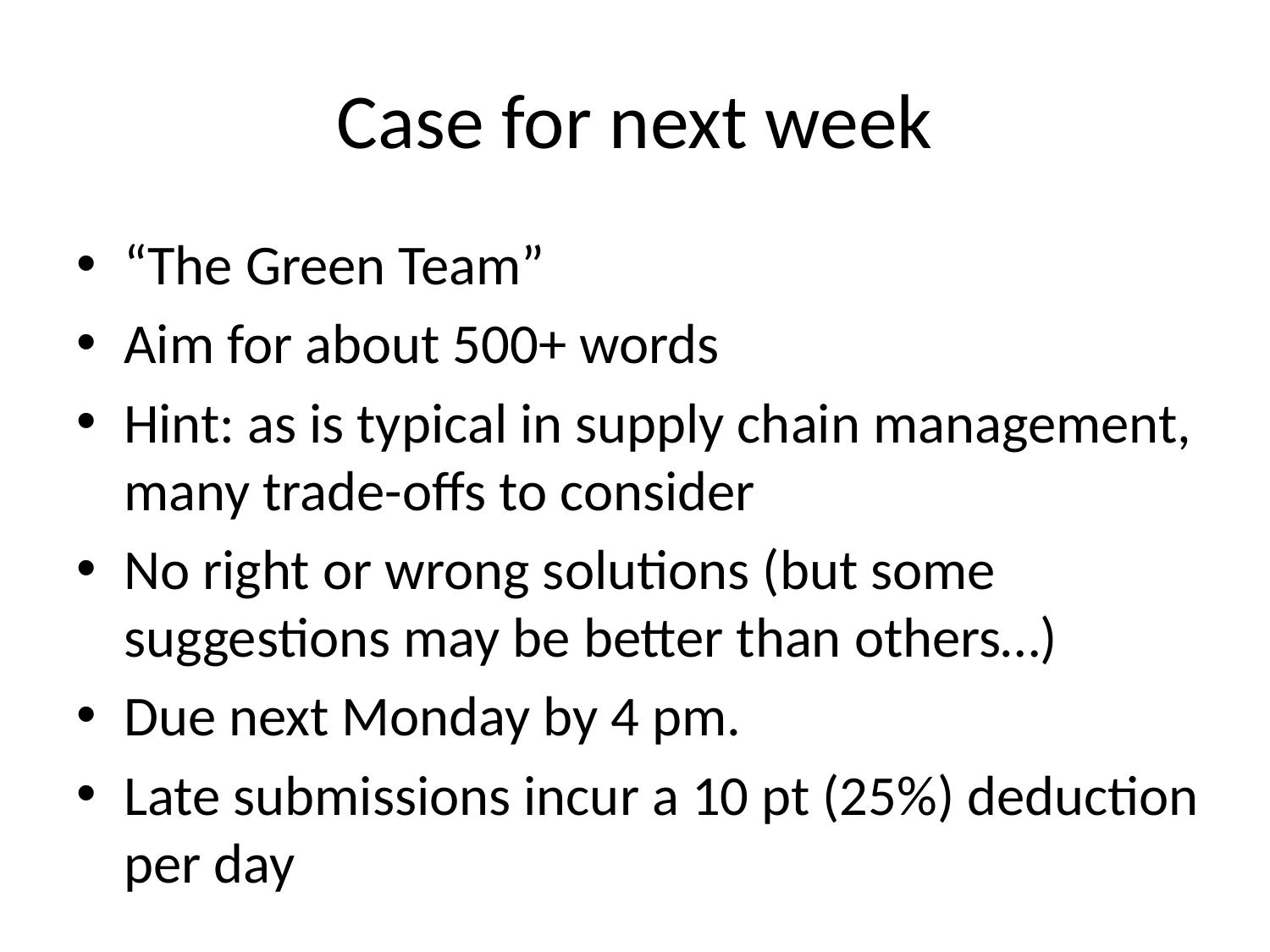

# Case for next week
“The Green Team”
Aim for about 500+ words
Hint: as is typical in supply chain management, many trade-offs to consider
No right or wrong solutions (but some suggestions may be better than others…)
Due next Monday by 4 pm.
Late submissions incur a 10 pt (25%) deduction per day